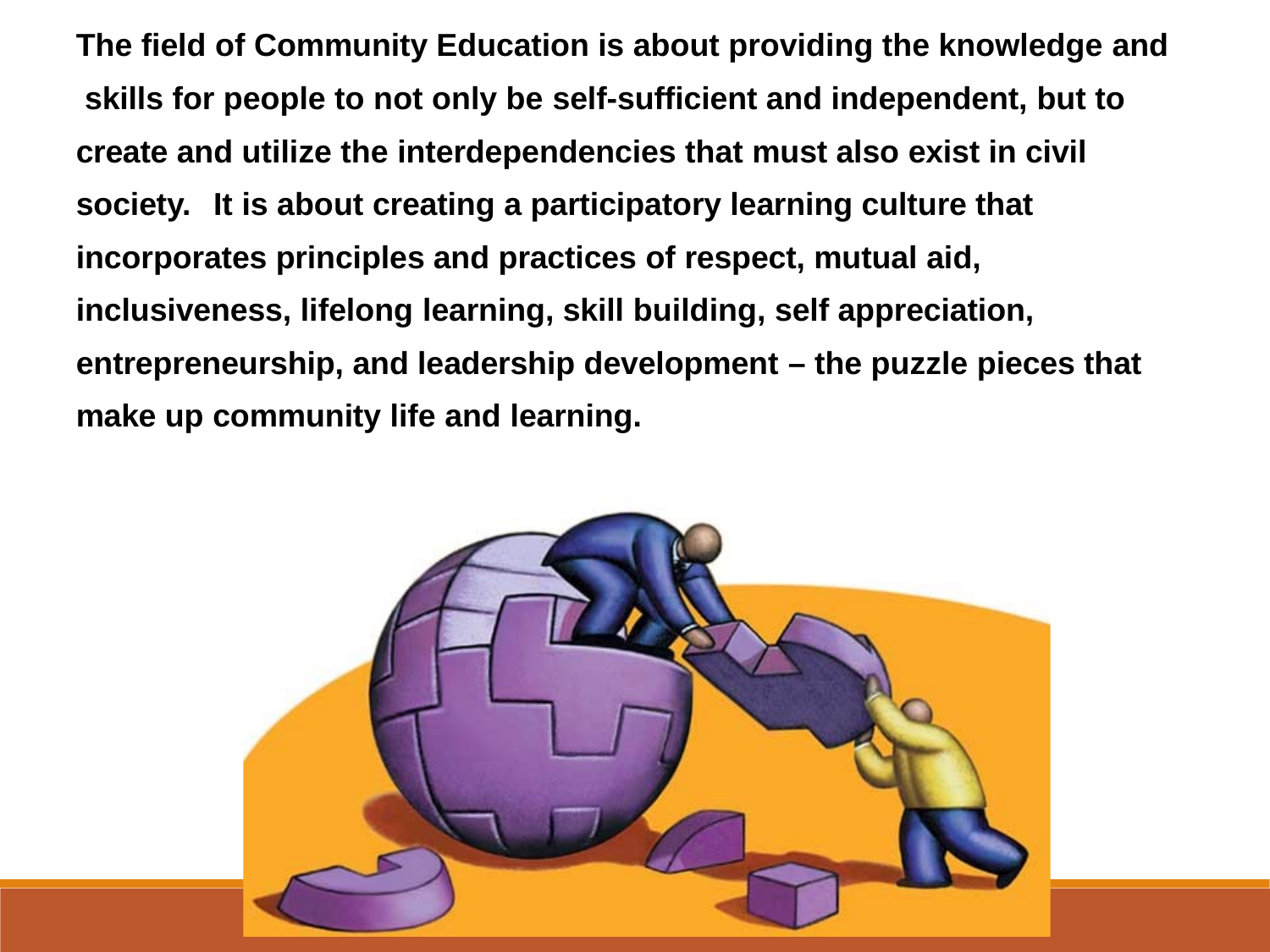

The field of Community Education is about providing the knowledge and  skills for people to not only be self-sufficient and independent, but to  create and utilize the interdependencies that must also exist in civil  society.	It is about creating a participatory learning culture that  incorporates principles and practices of respect, mutual aid,  inclusiveness, lifelong learning, skill building, self appreciation,  entrepreneurship, and leadership development – the puzzle pieces that  make up community life and learning.